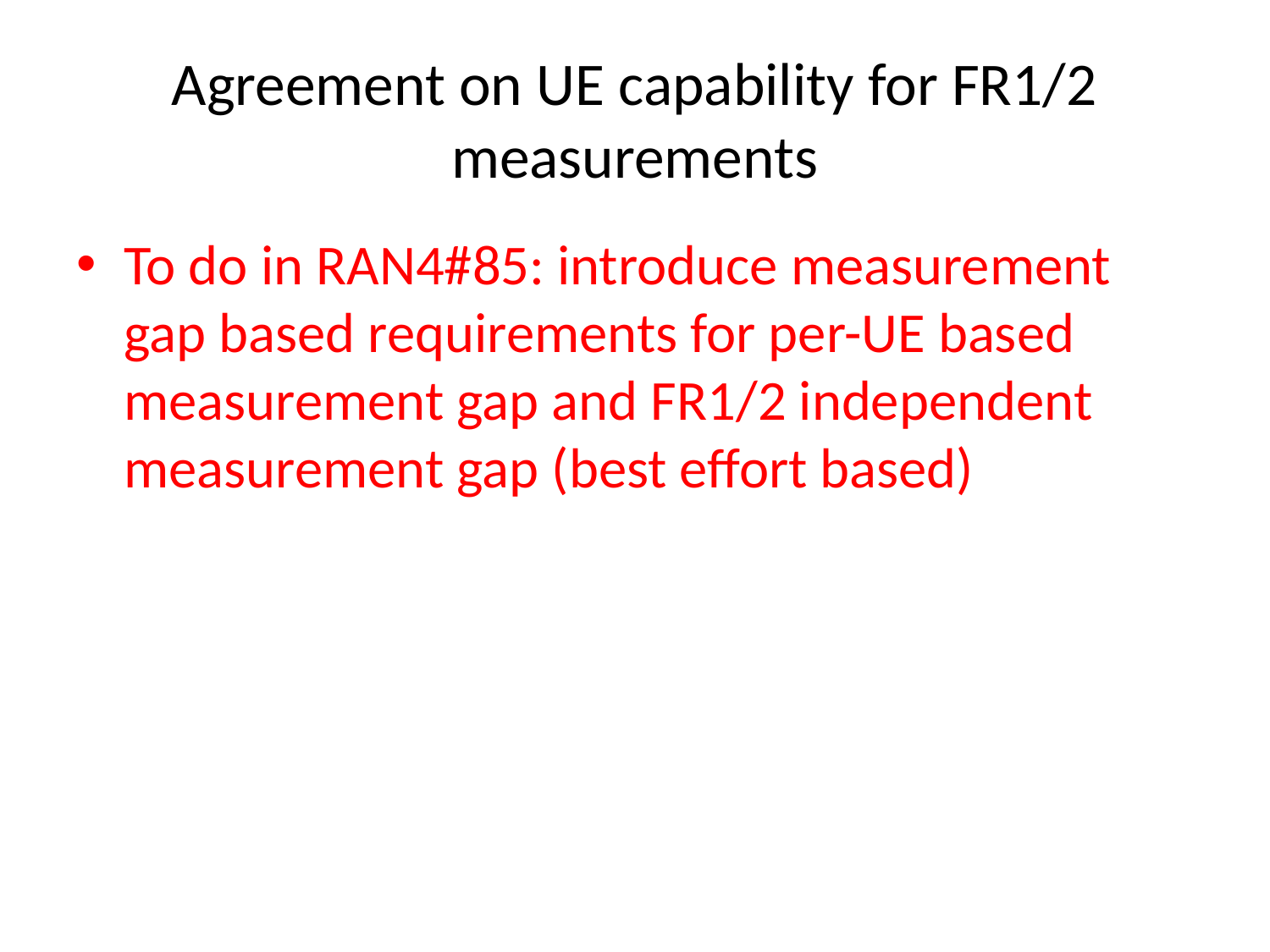

# Agreement on UE capability for FR1/2 measurements
To do in RAN4#85: introduce measurement gap based requirements for per-UE based measurement gap and FR1/2 independent measurement gap (best effort based)